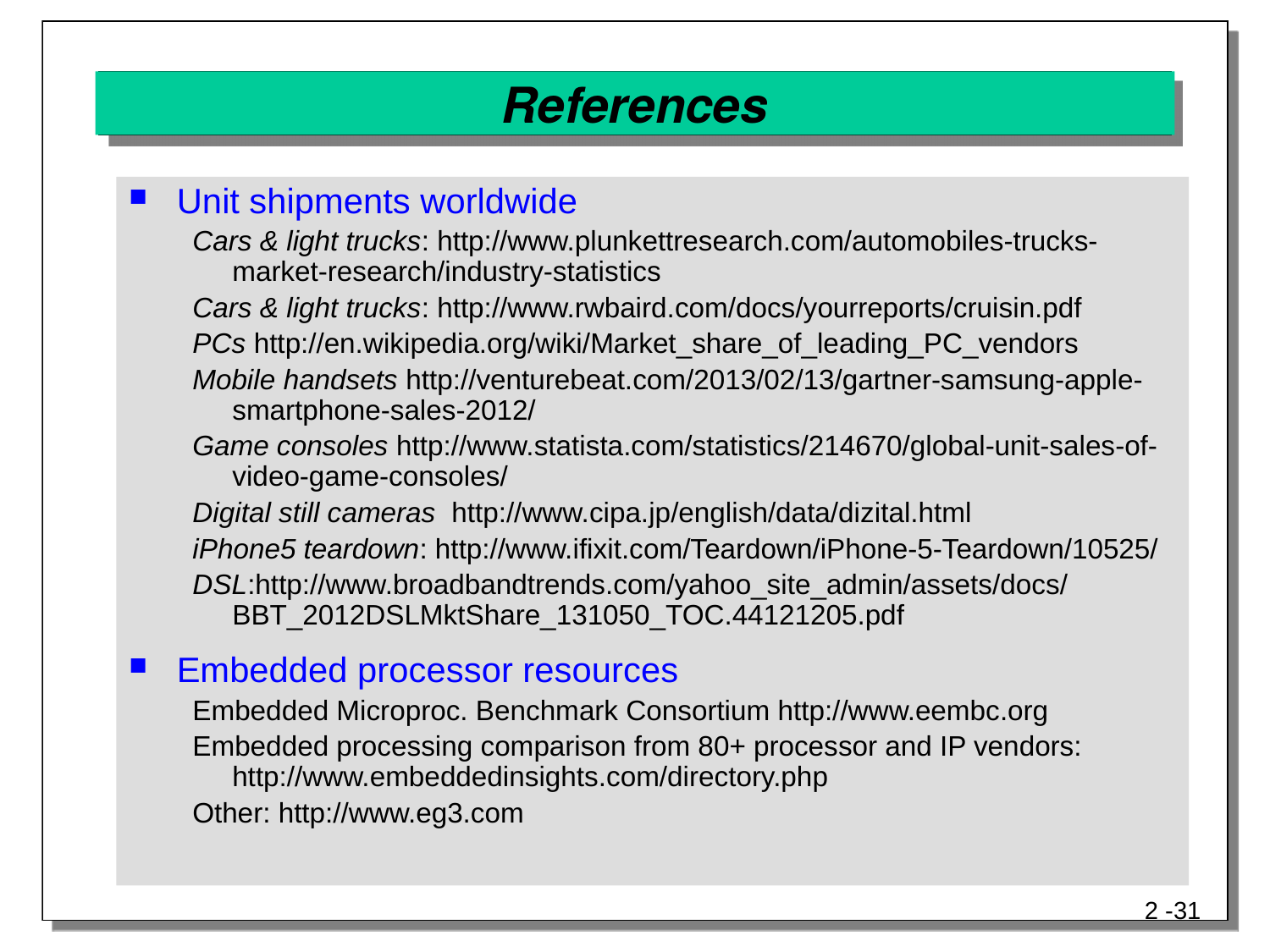

# References
Unit shipments worldwide
Cars & light trucks: http://www.plunkettresearch.com/automobiles-trucks-market-research/industry-statistics
Cars & light trucks: http://www.rwbaird.com/docs/yourreports/cruisin.pdf
PCs http://en.wikipedia.org/wiki/Market_share_of_leading_PC_vendors
Mobile handsets http://venturebeat.com/2013/02/13/gartner-samsung-apple-smartphone-sales-2012/
Game consoles http://www.statista.com/statistics/214670/global-unit-sales-of-video-game-consoles/
Digital still cameras  http://www.cipa.jp/english/data/dizital.html
iPhone5 teardown: http://www.ifixit.com/Teardown/iPhone-5-Teardown/10525/
DSL:http://www.broadbandtrends.com/yahoo_site_admin/assets/docs/BBT_2012DSLMktShare_131050_TOC.44121205.pdf
Embedded processor resources
Embedded Microproc. Benchmark Consortium http://www.eembc.org
Embedded processing comparison from 80+ processor and IP vendors: http://www.embeddedinsights.com/directory.php
Other: http://www.eg3.com